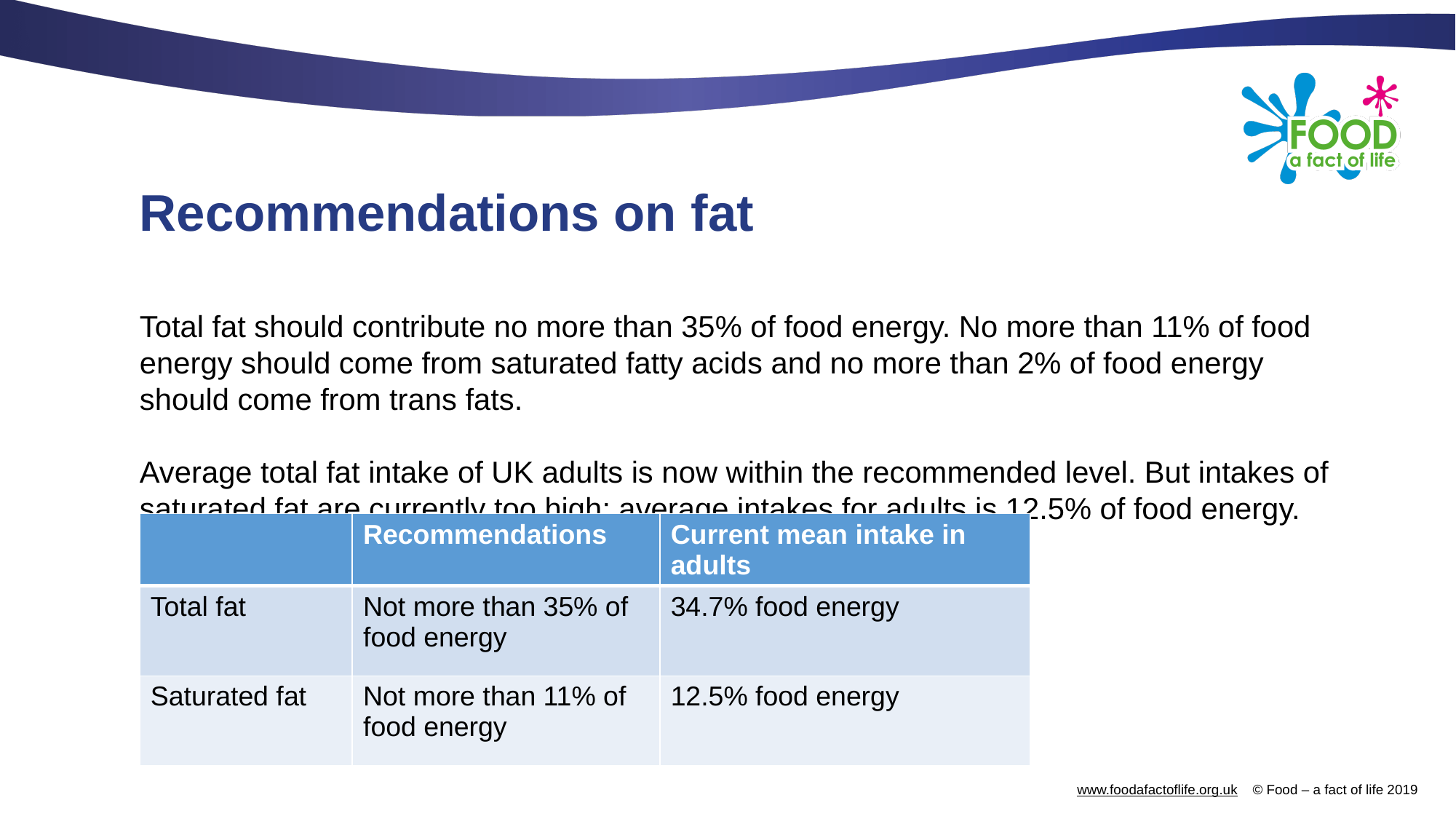

# Recommendations on fat
Total fat should contribute no more than 35% of food energy. No more than 11% of food energy should come from saturated fatty acids and no more than 2% of food energy should come from trans fats.

Average total fat intake of UK adults is now within the recommended level. But intakes of saturated fat are currently too high: average intakes for adults is 12.5% of food energy.

|  | Recommendations | Current mean intake in adults |
| --- | --- | --- |
| Total fat | Not more than 35% of food energy | 34.7% food energy |
| Saturated fat | Not more than 11% of food energy | 12.5% food energy |